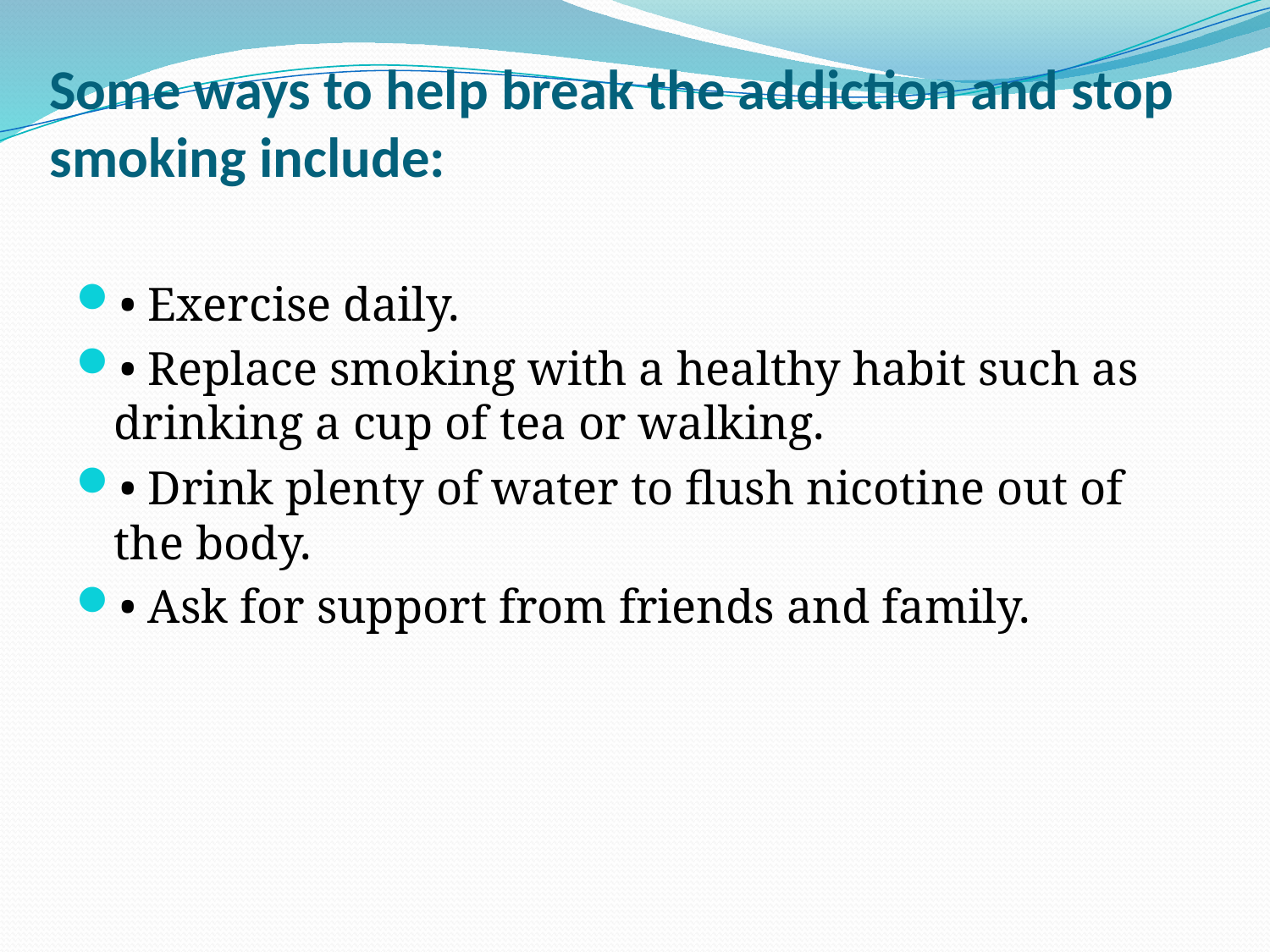

# Some ways to help break the addiction and stop smoking include:
• Exercise daily.
• Replace smoking with a healthy habit such as drinking a cup of tea or walking.
• Drink plenty of water to flush nicotine out of the body.
• Ask for support from friends and family.